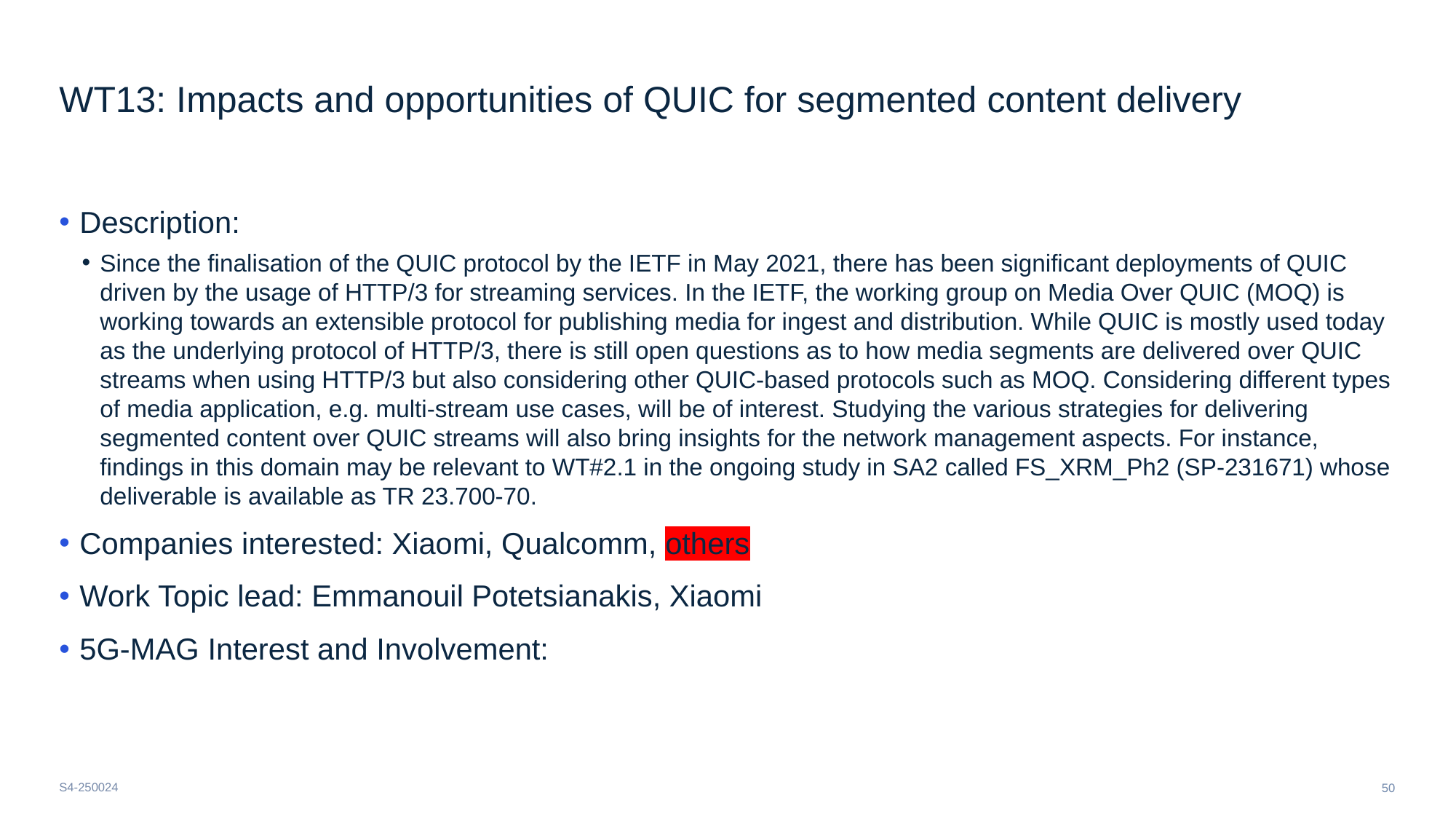

# WT13: Impacts and opportunities of QUIC for segmented content delivery

Description:
Since the finalisation of the QUIC protocol by the IETF in May 2021, there has been significant deployments of QUIC driven by the usage of HTTP/3 for streaming services. In the IETF, the working group on Media Over QUIC (MOQ) is working towards an extensible protocol for publishing media for ingest and distribution. While QUIC is mostly used today as the underlying protocol of HTTP/3, there is still open questions as to how media segments are delivered over QUIC streams when using HTTP/3 but also considering other QUIC-based protocols such as MOQ. Considering different types of media application, e.g. multi-stream use cases, will be of interest. Studying the various strategies for delivering segmented content over QUIC streams will also bring insights for the network management aspects. For instance, findings in this domain may be relevant to WT#2.1 in the ongoing study in SA2 called FS_XRM_Ph2 (SP-231671) whose deliverable is available as TR 23.700-70.
Companies interested: Xiaomi, Qualcomm, others
Work Topic lead: Emmanouil Potetsianakis, Xiaomi
5G-MAG Interest and Involvement:
S4-250024